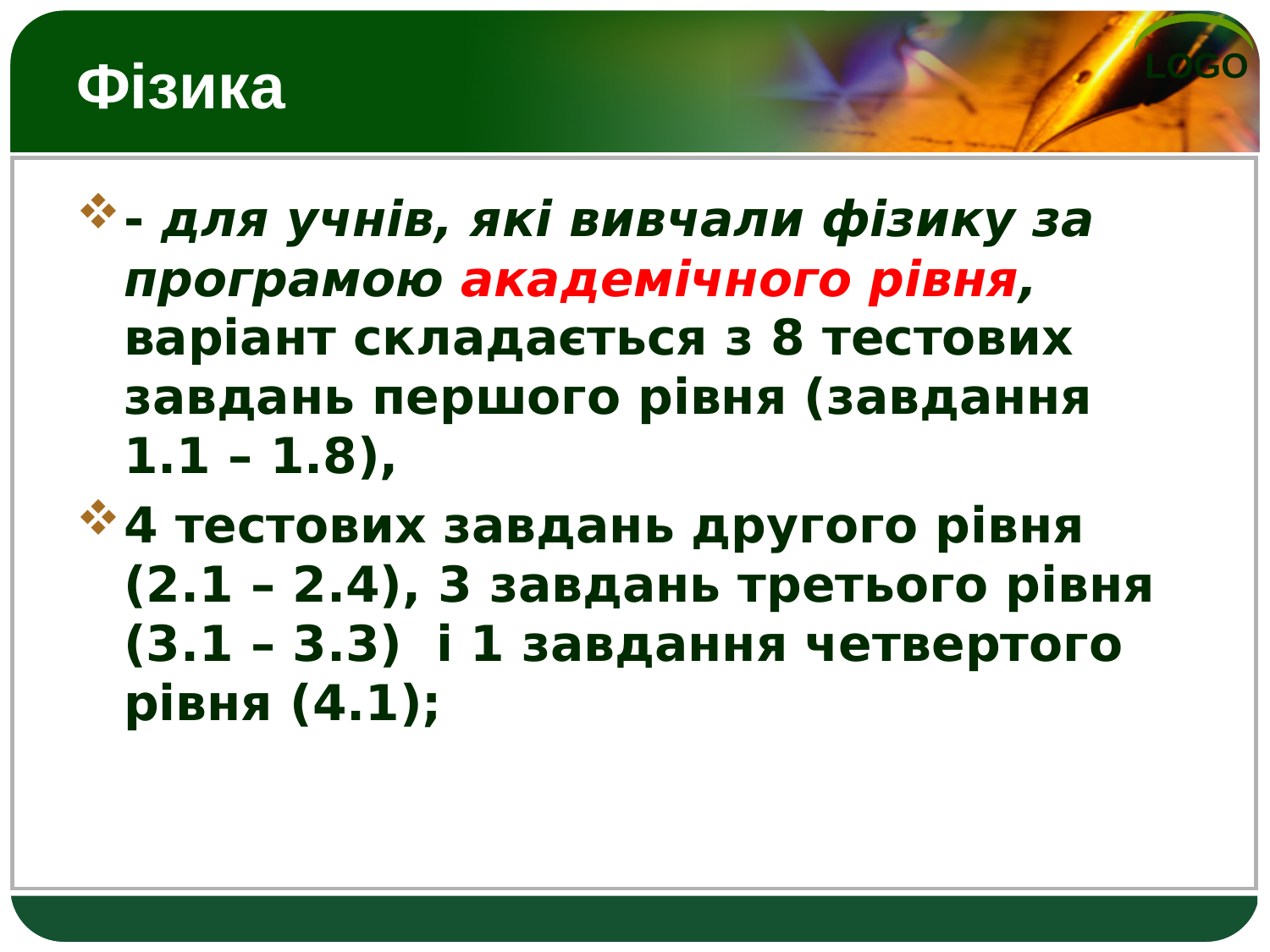

# Фізика
- для учнів, які вивчали фізику за програмою академічного рівня, варіант складається з 8 тестових завдань першого рівня (завдання 1.1 – 1.8),
4 тестових завдань другого рівня (2.1 – 2.4), 3 завдань третього рівня (3.1 – 3.3)  і 1 завдання четвертого рівня (4.1);